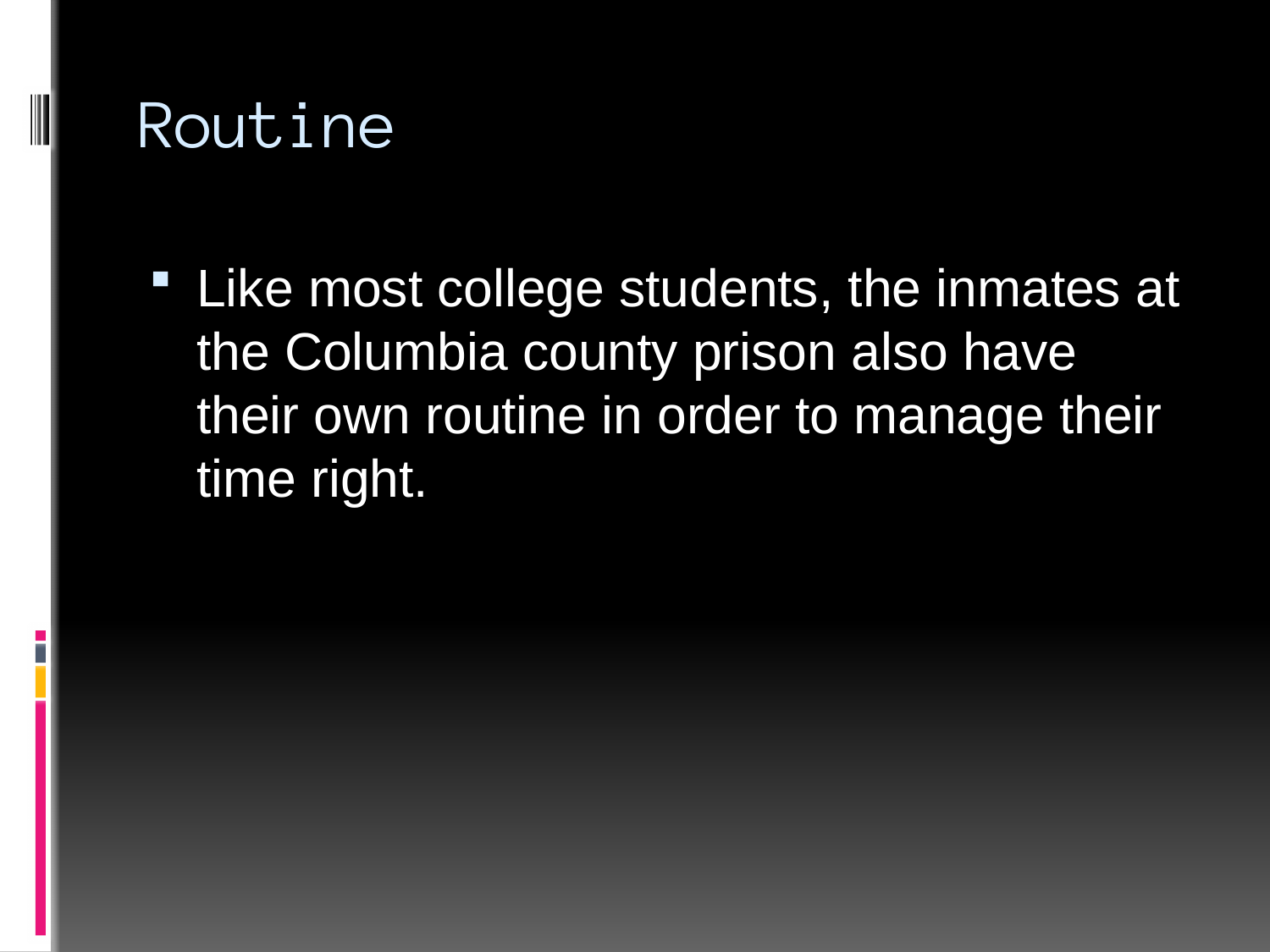

# Routine
Like most college students, the inmates at the Columbia county prison also have their own routine in order to manage their time right.